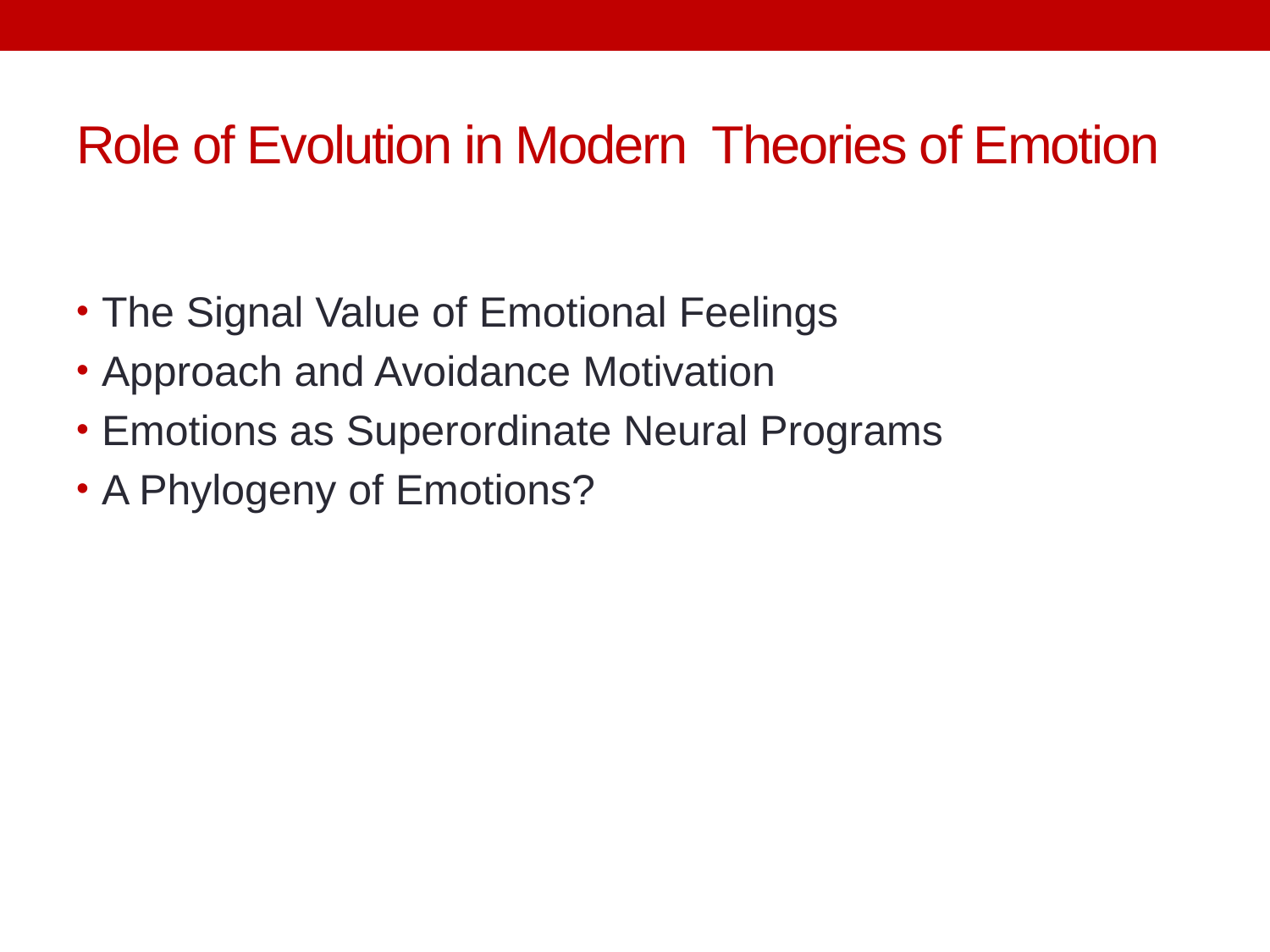

# Role of Evolution in Modern  Theories of Emotion
The Signal Value of Emotional Feelings
Approach and Avoidance Motivation
Emotions as Superordinate Neural Programs
A Phylogeny of Emotions?